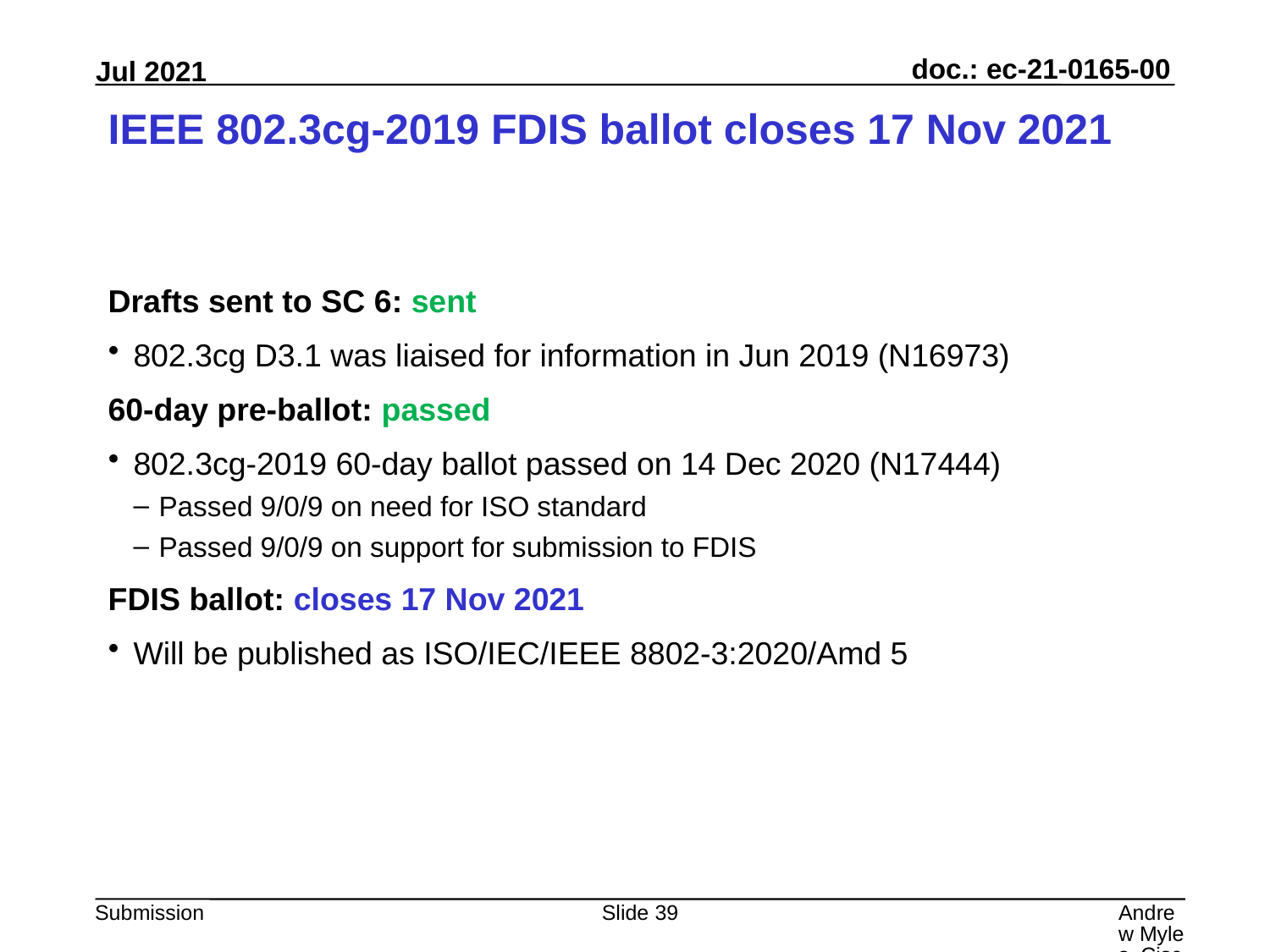

# IEEE 802.3cg-2019 FDIS ballot closes 17 Nov 2021
Drafts sent to SC 6: sent
802.3cg D3.1 was liaised for information in Jun 2019 (N16973)
60-day pre-ballot: passed
802.3cg-2019 60-day ballot passed on 14 Dec 2020 (N17444)
Passed 9/0/9 on need for ISO standard
Passed 9/0/9 on support for submission to FDIS
FDIS ballot: closes 17 Nov 2021
Will be published as ISO/IEC/IEEE 8802-3:2020/Amd 5

Slide 39
Andrew Myles, Cisco